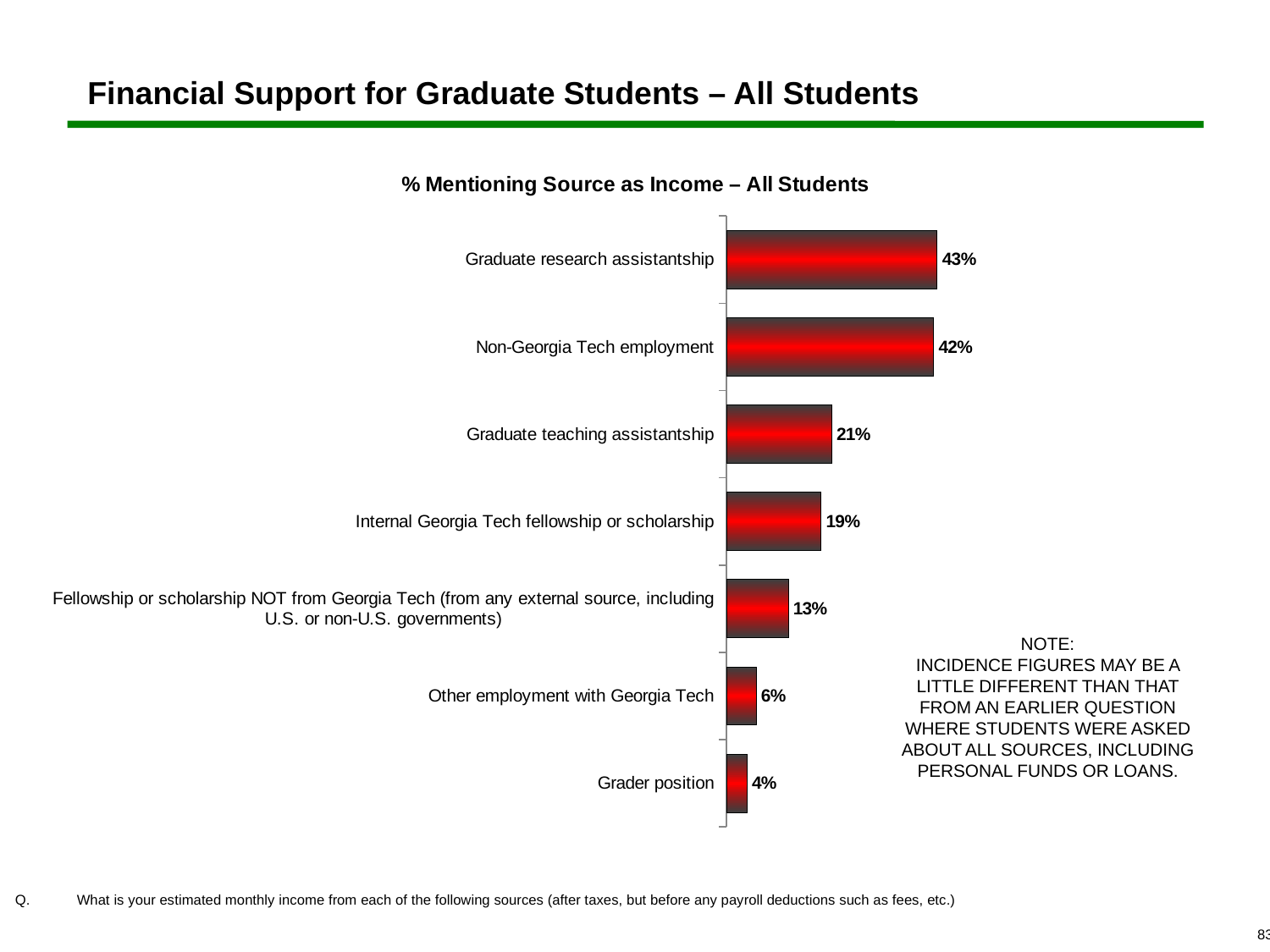

# Financial Support for Graduate Students – All Students

### Chart: % Mentioning Source as Income – All Students

| Category | % |
|---|---|
| Graduate research assistantship | 0.42780389523169915 |
| Non-Georgia Tech employment | 0.4204163868368032 |
| Graduate teaching assistantship | 0.21356615177971794 |
| Internal Georgia Tech fellowship or scholarship | 0.19207521826729348 |
| Fellowship or scholarship NOT from Georgia Tech (from any external source, including U.S. or non-U.S. governments) | 0.12558764271323036 |
| Other employment with Georgia Tech | 0.06044325050369376 |
| Grader position | 0.041638683680322364 |
NOTE:
INCIDENCE FIGURES MAY BE A LITTLE DIFFERENT THAN THAT FROM AN EARLIER QUESTION WHERE STUDENTS WERE ASKED ABOUT ALL SOURCES, INCLUDING PERSONAL FUNDS OR LOANS.
 	What is your estimated monthly income from each of the following sources (after taxes, but before any payroll deductions such as fees, etc.)